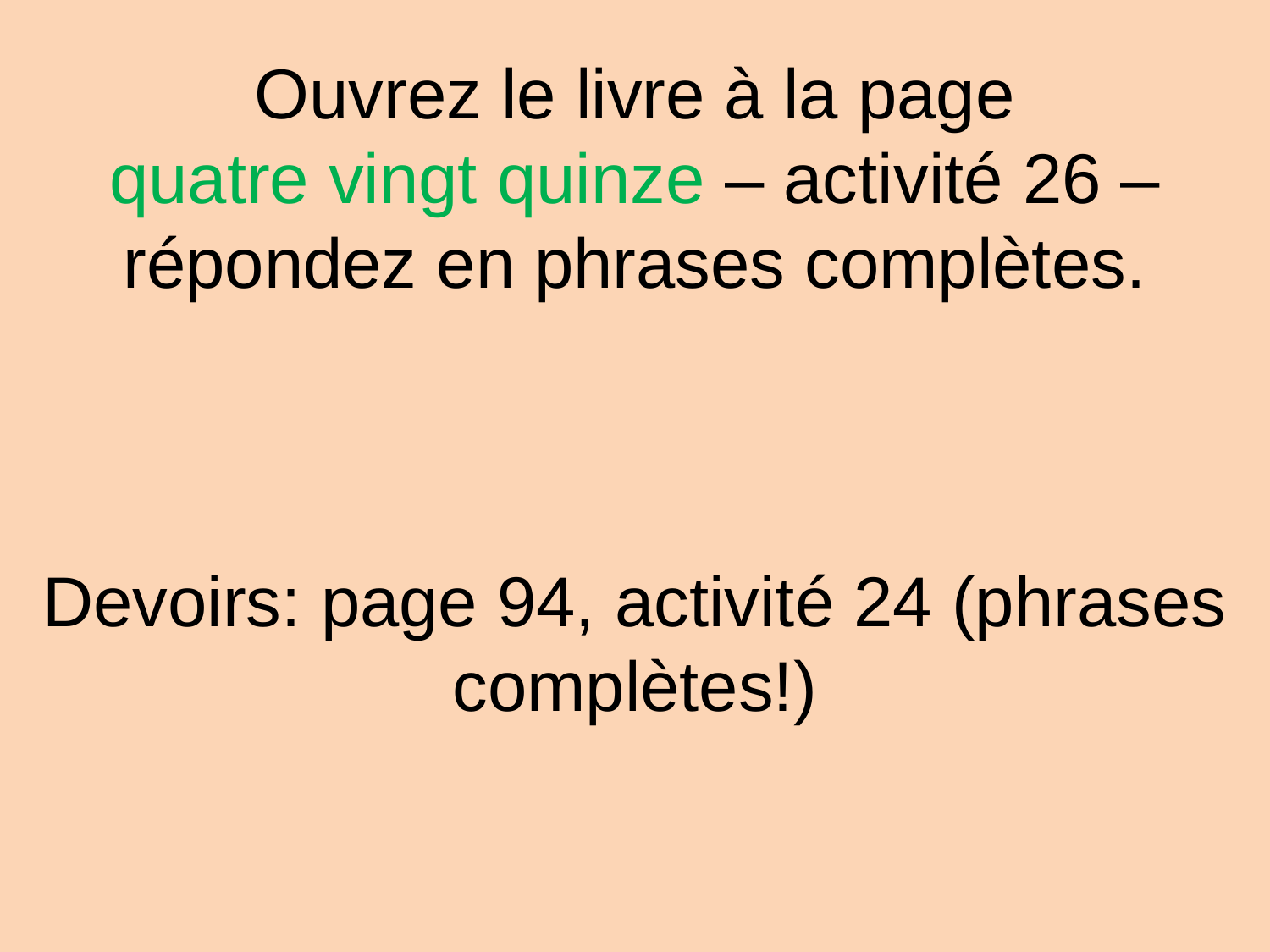

Ouvrez le livre à la page
 quatre vingt quinze – activité 26 –
répondez en phrases complètes.

Devoirs: page 94, activité 24 (phrases complètes!)